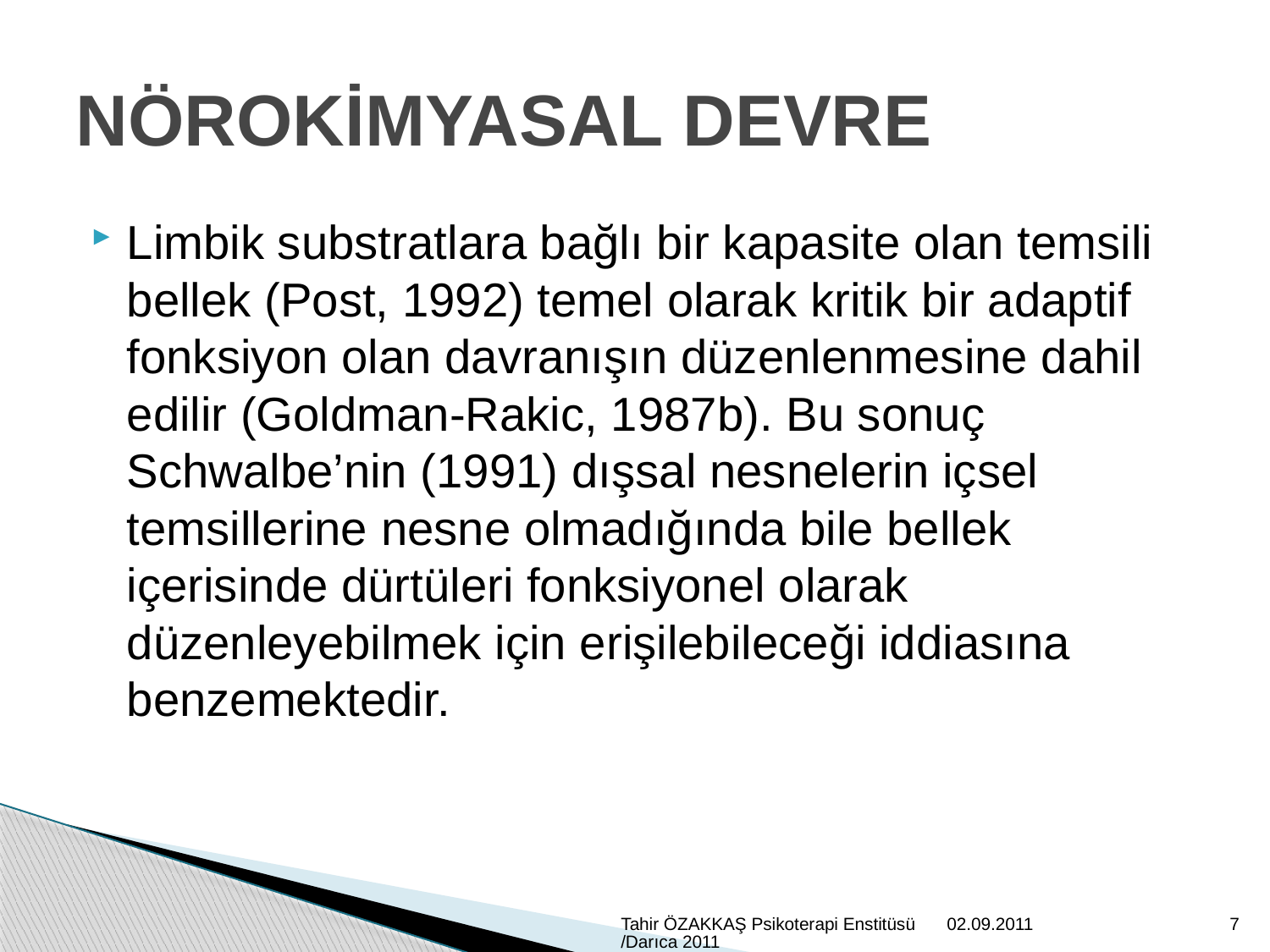

# NÖROKİMYASAL DEVRE
Limbik substratlara bağlı bir kapasite olan temsili bellek (Post, 1992) temel olarak kritik bir adaptif fonksiyon olan davranışın düzenlenmesine dahil edilir (Goldman-Rakic, 1987b). Bu sonuç Schwalbe’nin (1991) dışsal nesnelerin içsel temsillerine nesne olmadığında bile bellek içerisinde dürtüleri fonksiyonel olarak düzenleyebilmek için erişilebileceği iddiasına benzemektedir.

Tahir ÖZAKKAŞ Psikoterapi Enstitüsü /Darıca 2011
02.09.2011
7